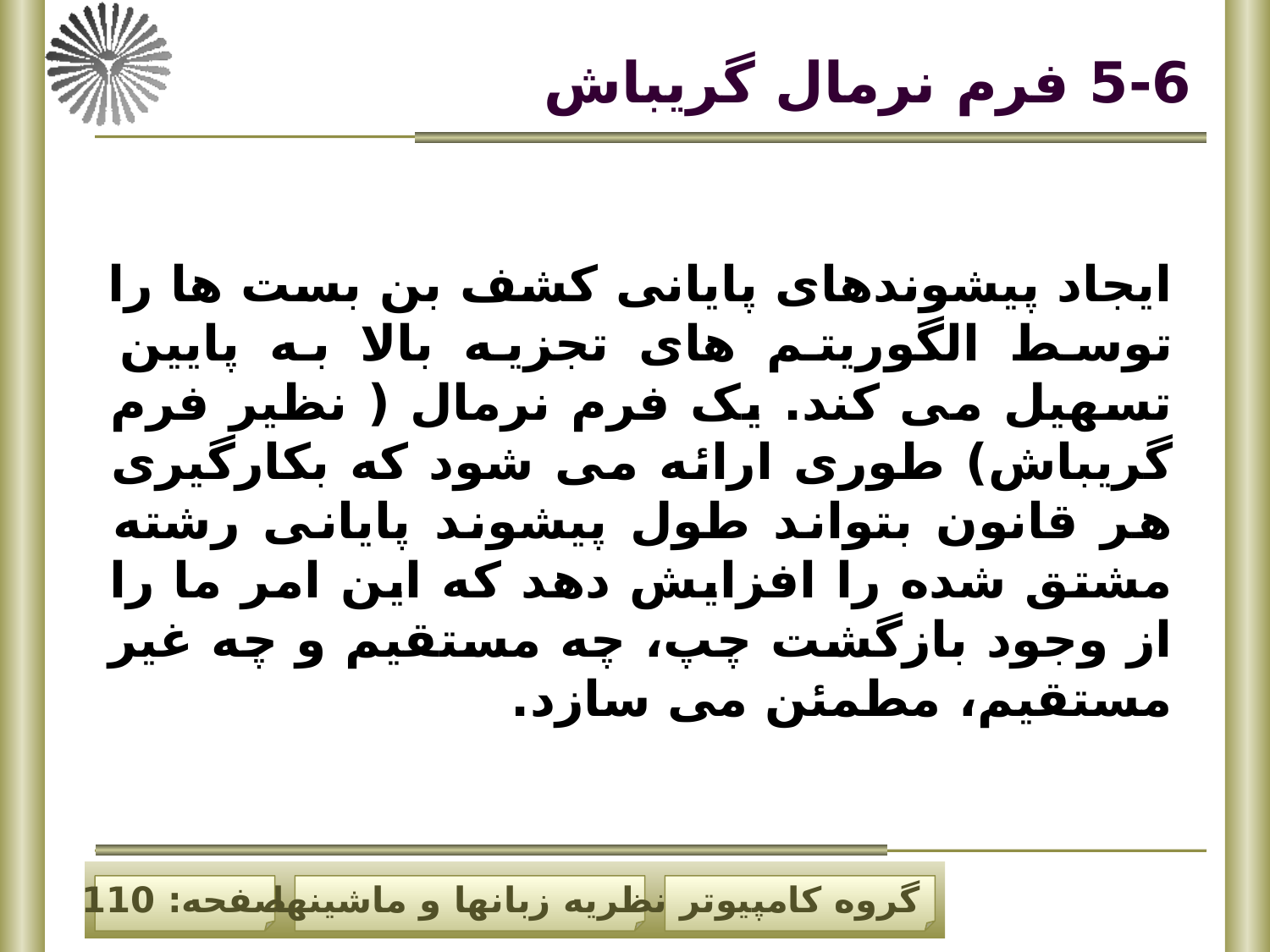

# 5-6 فرم نرمال گریباش
ایجاد پیشوندهای پایانی کشف بن بست ها را توسط الگوریتم های تجزیه بالا به پایین تسهیل می کند. یک فرم نرمال ( نظیر فرم گریباش) طوری ارائه می شود که بکارگیری هر قانون بتواند طول پیشوند پایانی رشته مشتق شده را افزایش دهد که این امر ما را از وجود بازگشت چپ، چه مستقیم و چه غیر مستقیم، مطمئن می سازد.